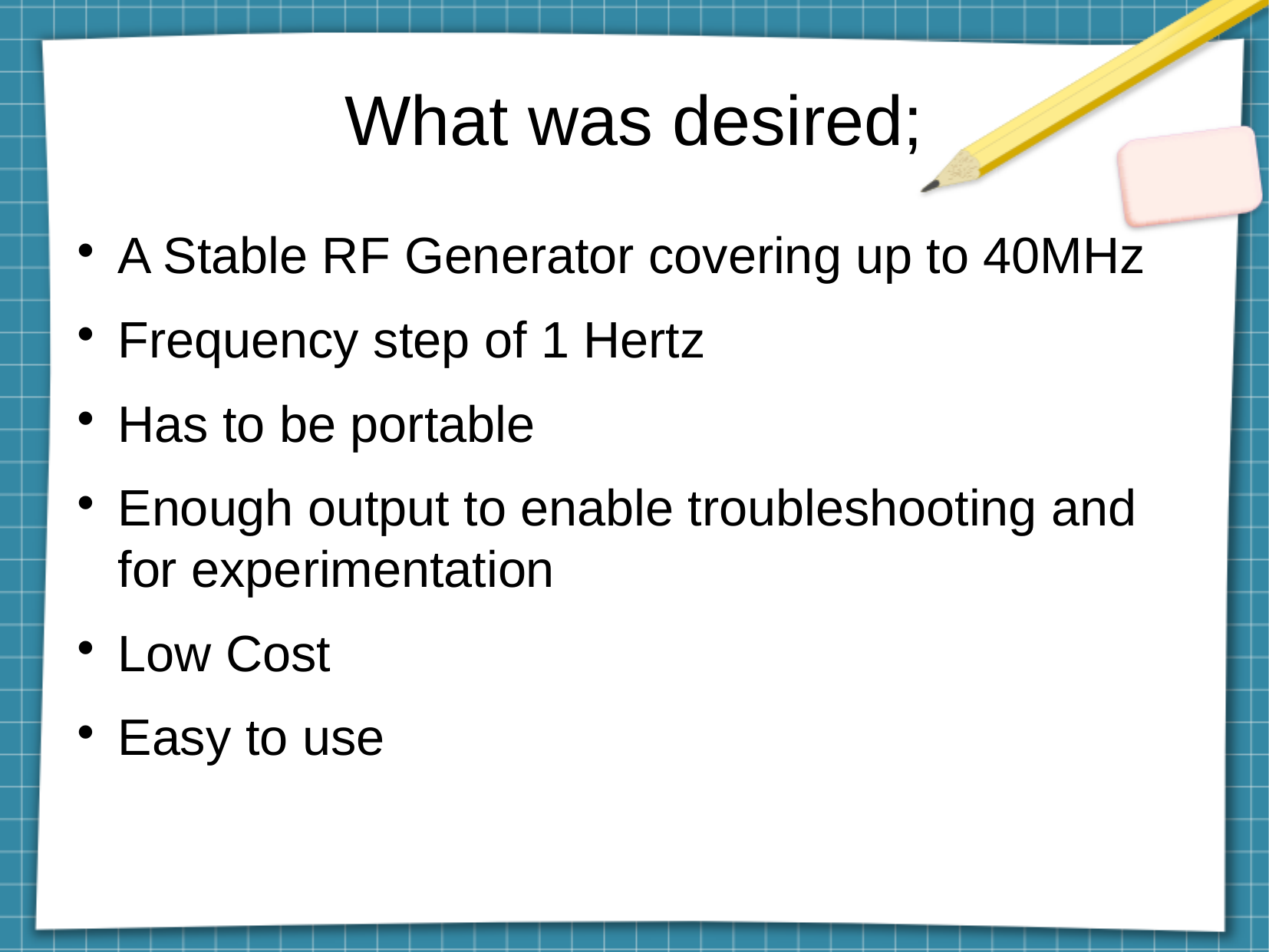

What was desired;
A Stable RF Generator covering up to 40MHz
Frequency step of 1 Hertz
Has to be portable
Enough output to enable troubleshooting and for experimentation
Low Cost
Easy to use